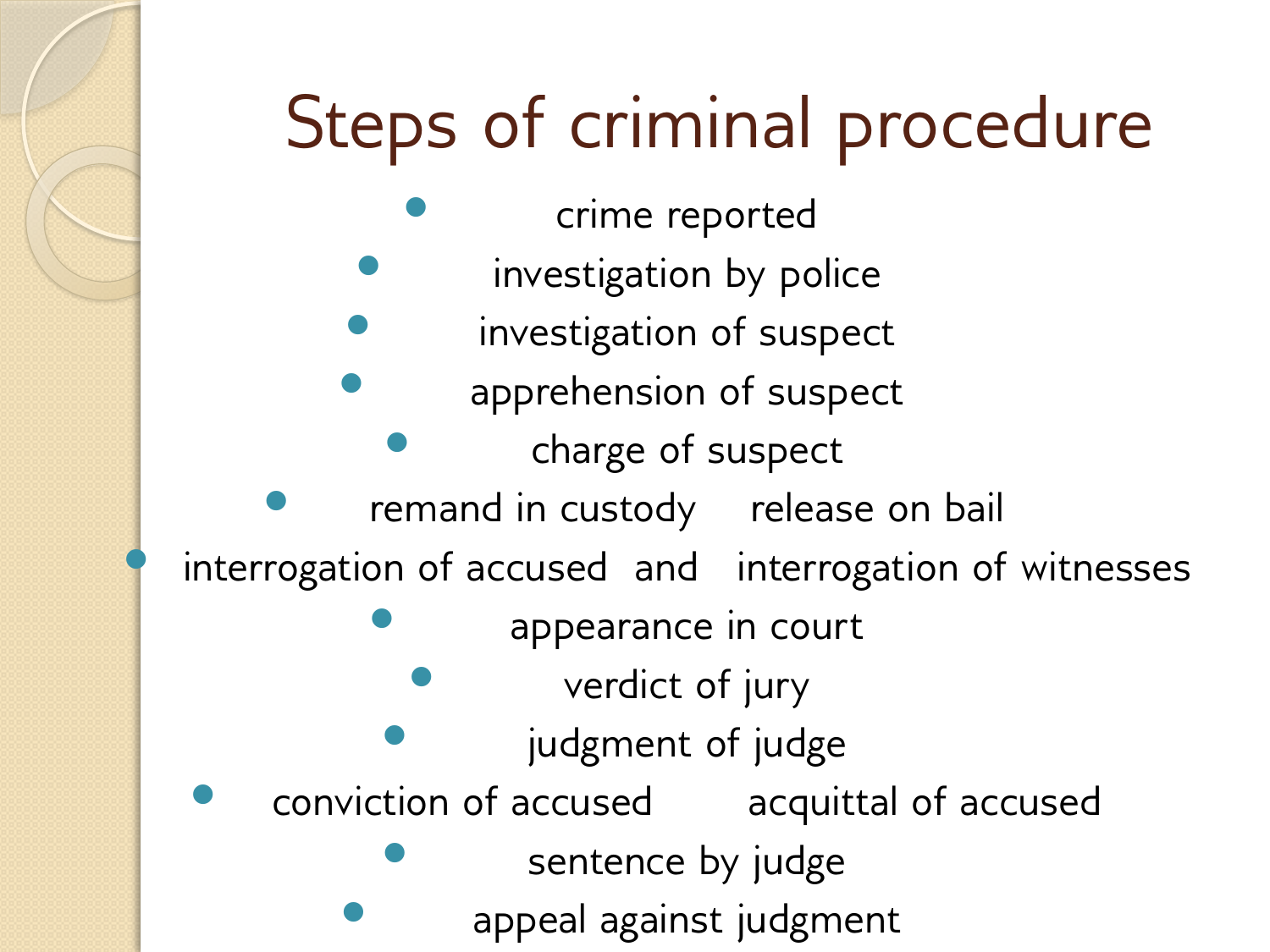

# Steps of criminal procedure
crime reported
investigation by police
investigation of suspect
apprehension of suspect
charge of suspect
remand in custody		release on bail
interrogation of accused  and   interrogation of witnesses
appearance in court
verdict of jury
judgment of judge
conviction of accused		acquittal of accused
sentence by judge
appeal against judgment